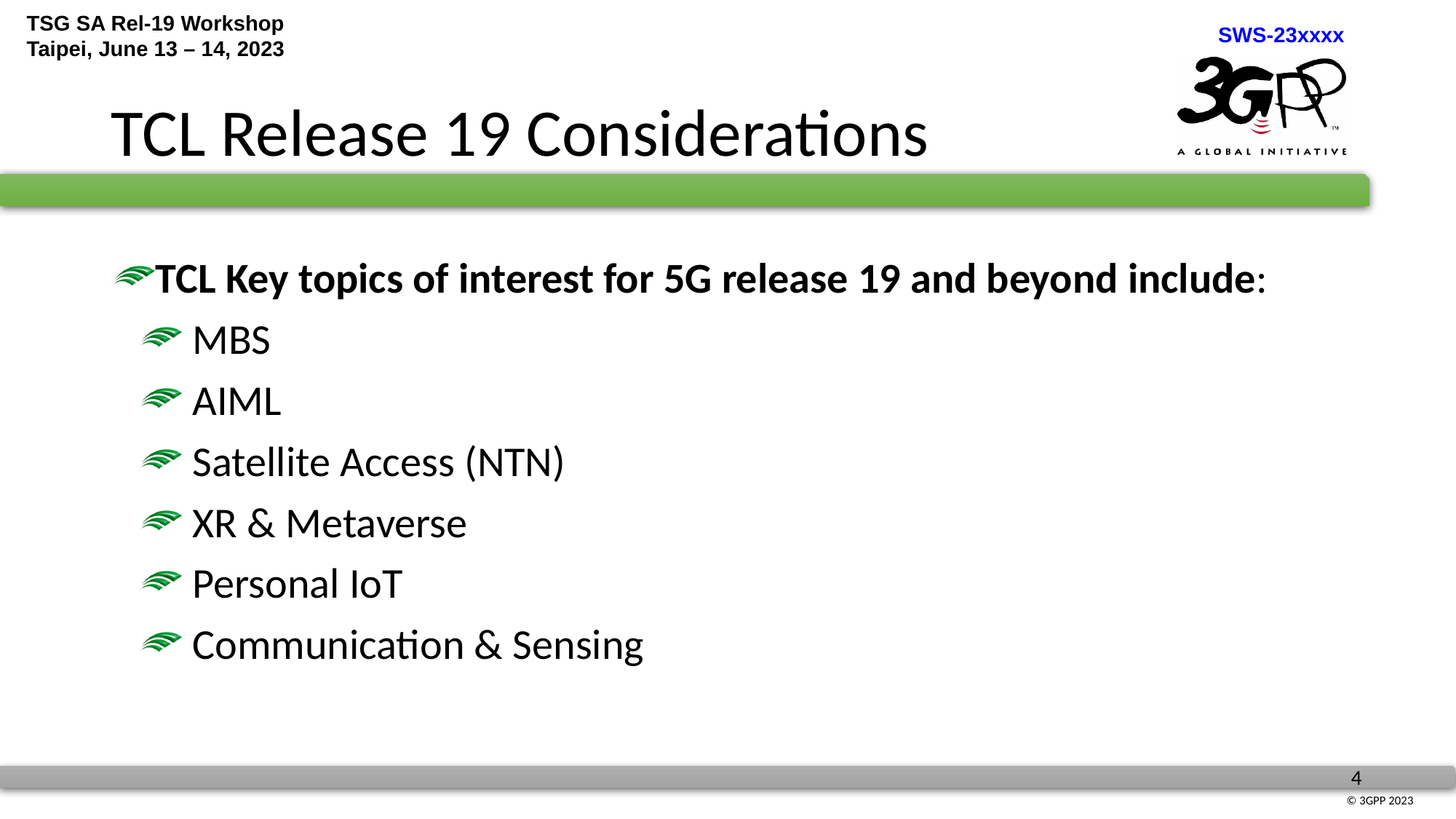

# TCL Release 19 Considerations

TCL Key topics of interest for 5G release 19 and beyond include:
 MBS
 AIML
 Satellite Access (NTN)
 XR & Metaverse
 Personal IoT
 Communication & Sensing